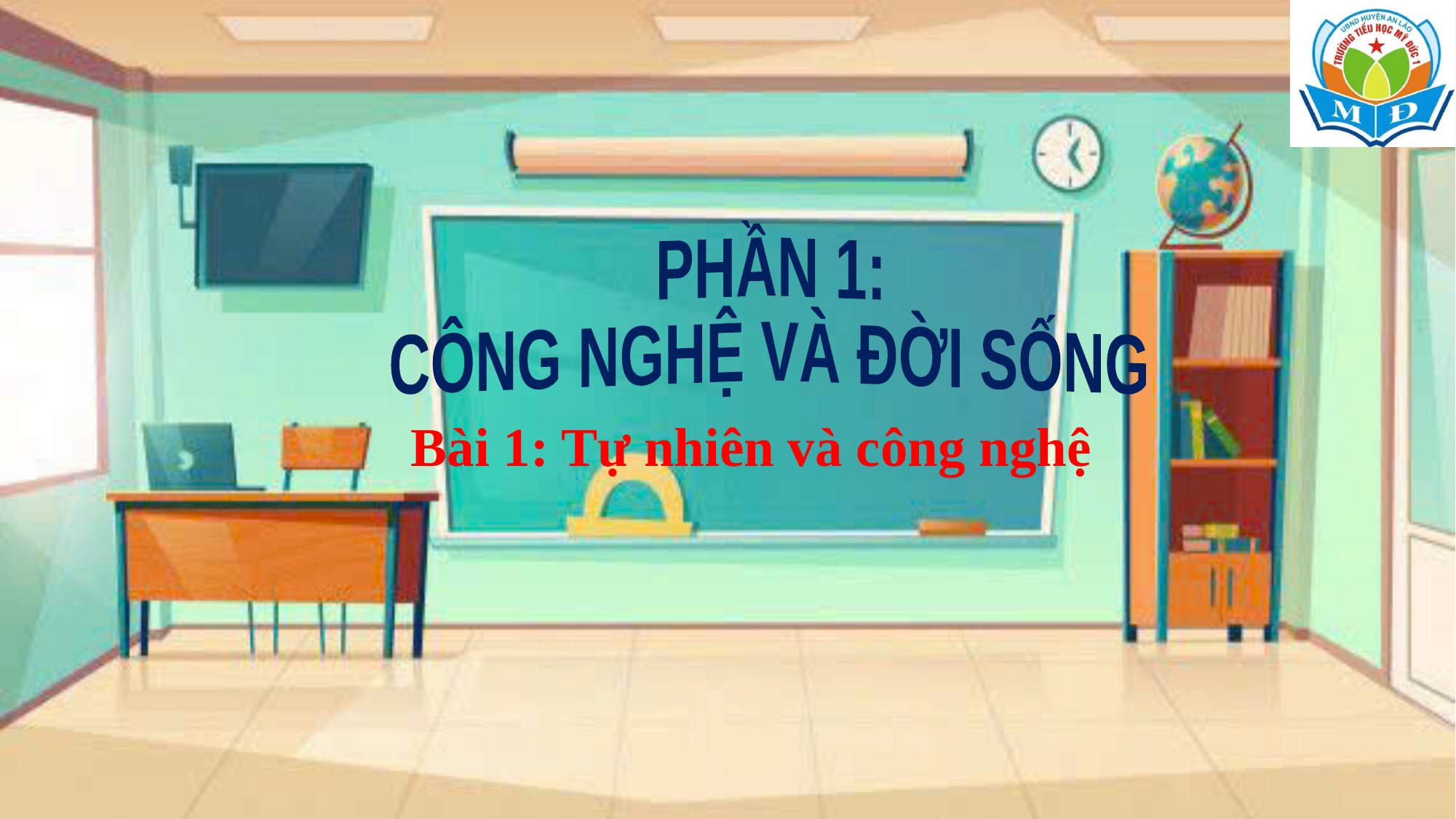

PHẦN 1:
CÔNG NGHỆ VÀ ĐỜI SỐNG
Bài 1: Tự nhiên và công nghệ